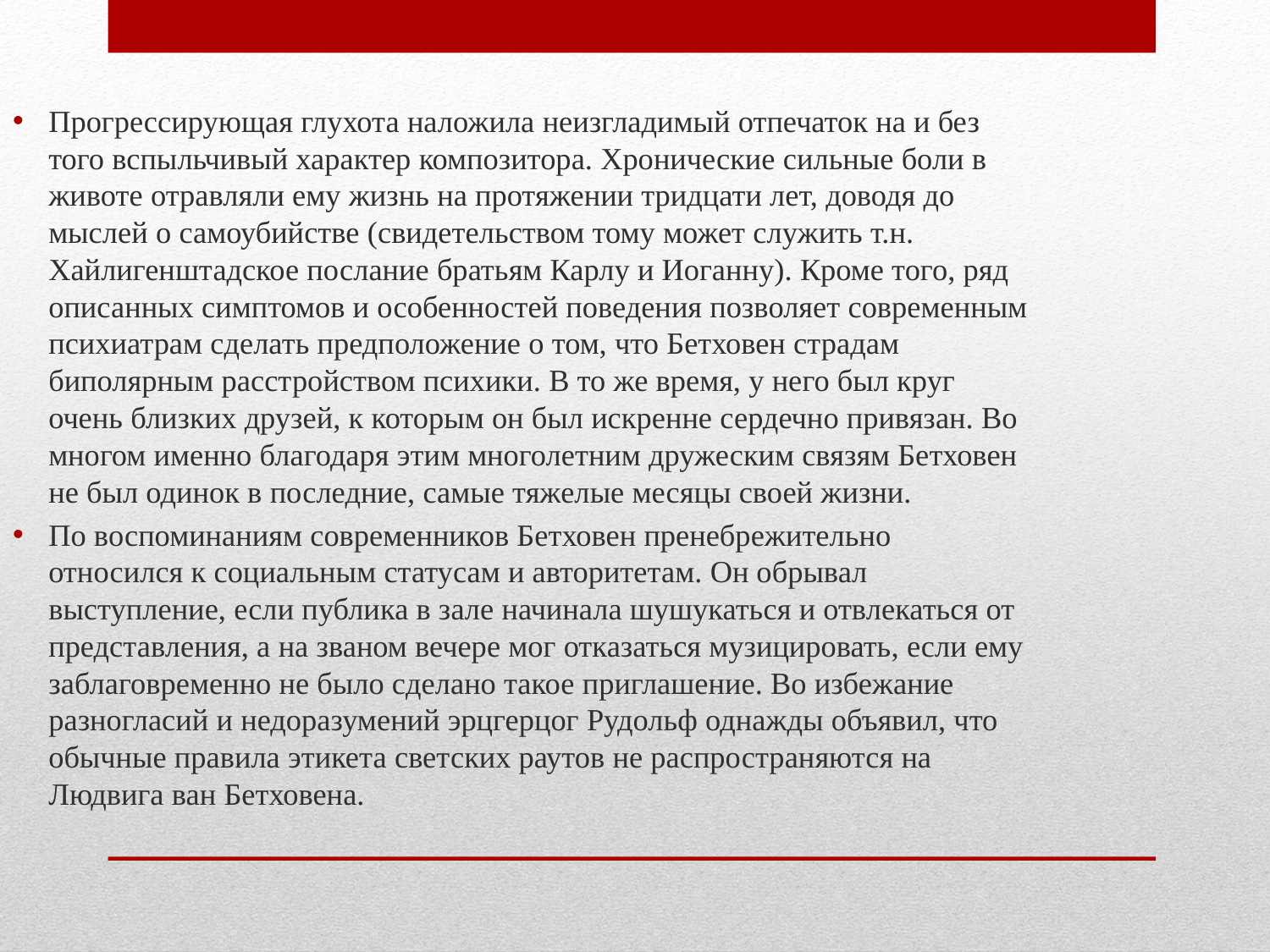

Прогрессирующая глухота наложила неизгладимый отпечаток на и без того вспыльчивый характер композитора. Хронические сильные боли в животе отравляли ему жизнь на протяжении тридцати лет, доводя до мыслей о самоубийстве (свидетельством тому может служить т.н. Хайлигенштадское послание братьям Карлу и Иоганну). Кроме того, ряд описанных симптомов и особенностей поведения позволяет современным психиатрам сделать предположение о том, что Бетховен страдам биполярным расстройством психики. В то же время, у него был круг очень близких друзей, к которым он был искренне сердечно привязан. Во многом именно благодаря этим многолетним дружеским связям Бетховен не был одинок в последние, самые тяжелые месяцы своей жизни.
По воспоминаниям современников Бетховен пренебрежительно относился к социальным статусам и авторитетам. Он обрывал выступление, если публика в зале начинала шушукаться и отвлекаться от представления, а на званом вечере мог отказаться музицировать, если ему заблаговременно не было сделано такое приглашение. Во избежание разногласий и недоразумений эрцгерцог Рудольф однажды объявил, что обычные правила этикета светских раутов не распространяются на Людвига ван Бетховена.